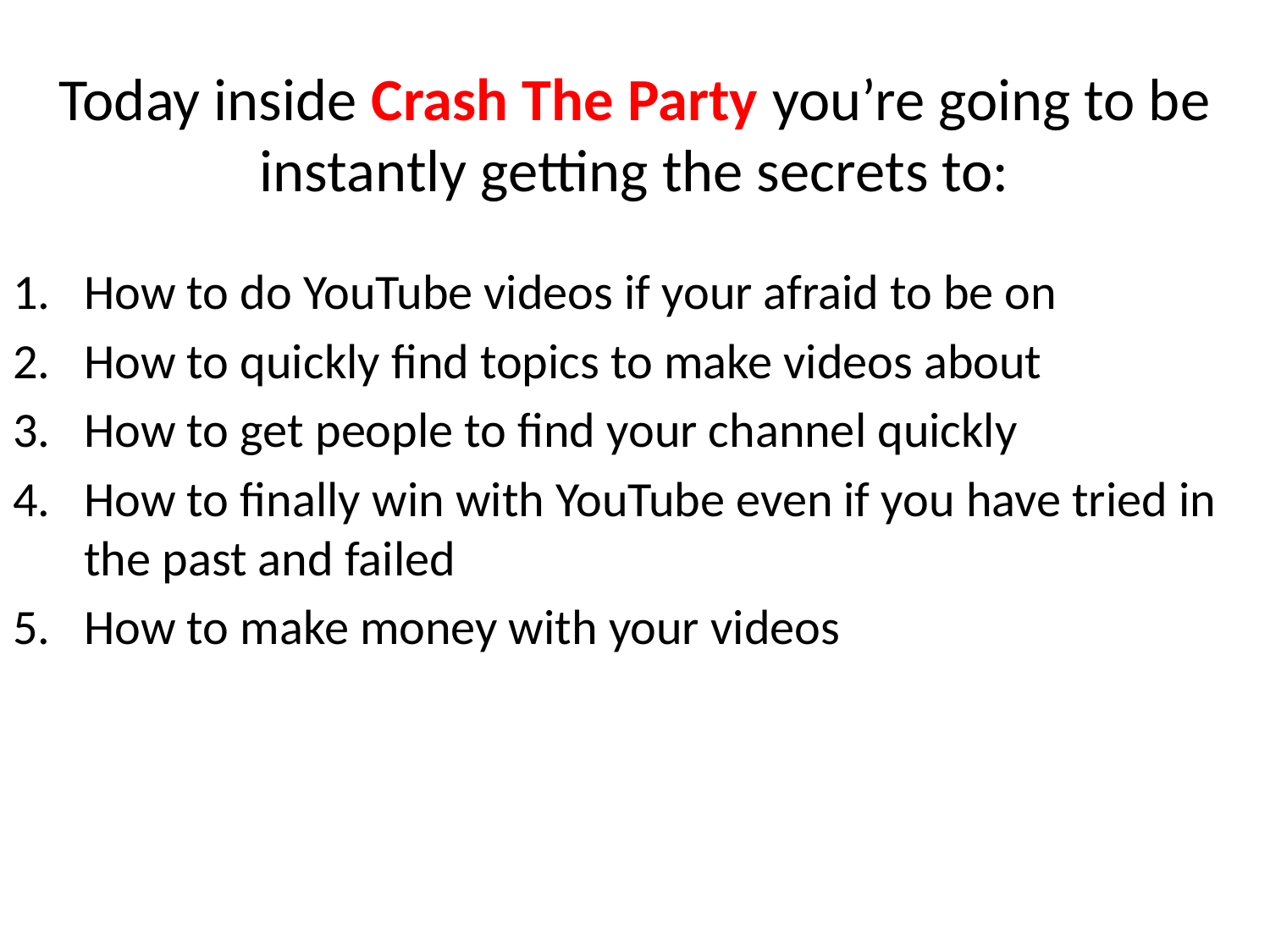

# Today inside Crash The Party you’re going to be instantly getting the secrets to:
How to do YouTube videos if your afraid to be on
How to quickly find topics to make videos about
How to get people to find your channel quickly
How to finally win with YouTube even if you have tried in the past and failed
How to make money with your videos